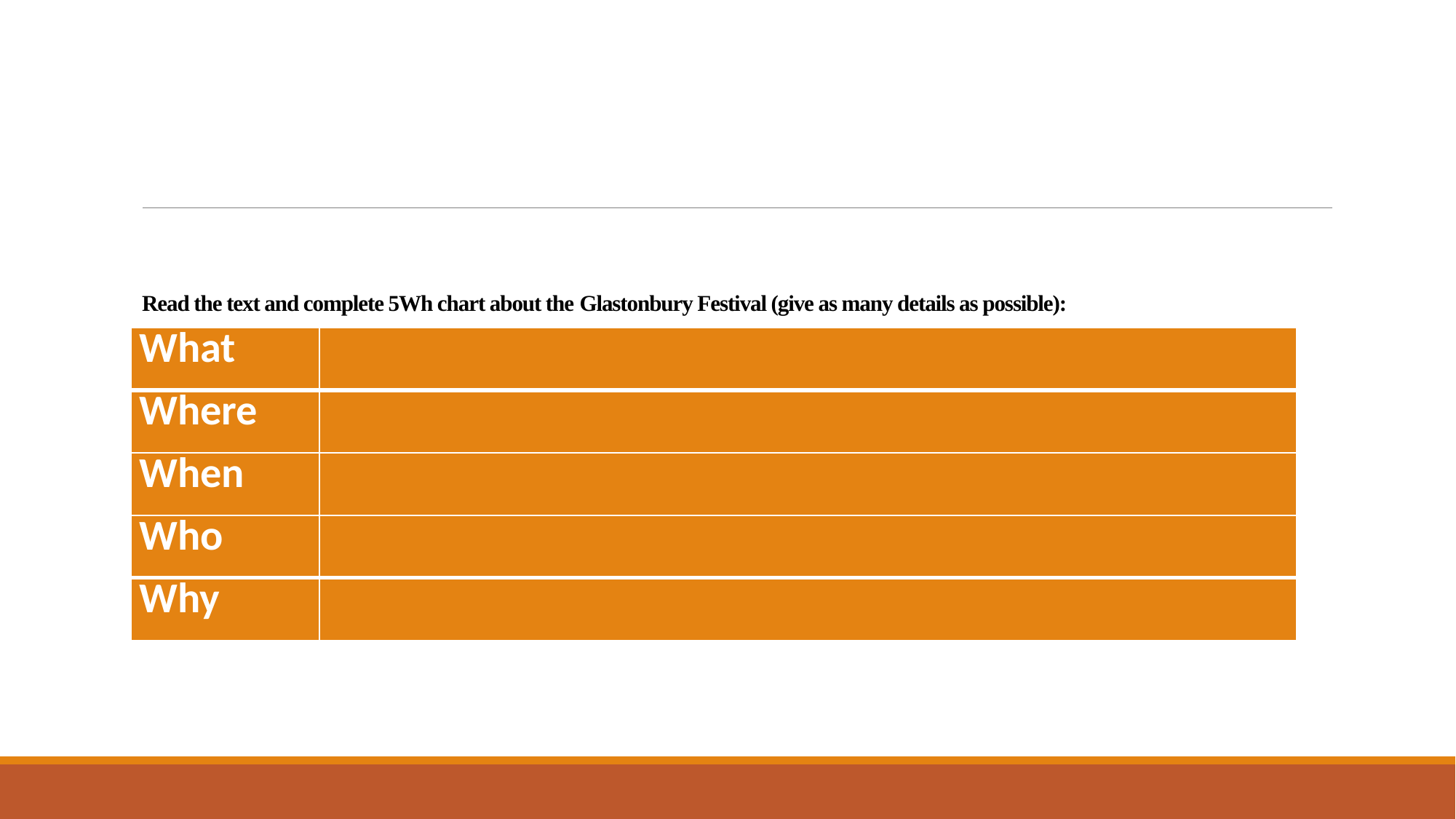

# Read the text and complete 5Wh chart about the Glastonbury Festival (give as many details as possible):
| What |  |
| --- | --- |
| Where |  |
| When |  |
| Who |  |
| Why |  |